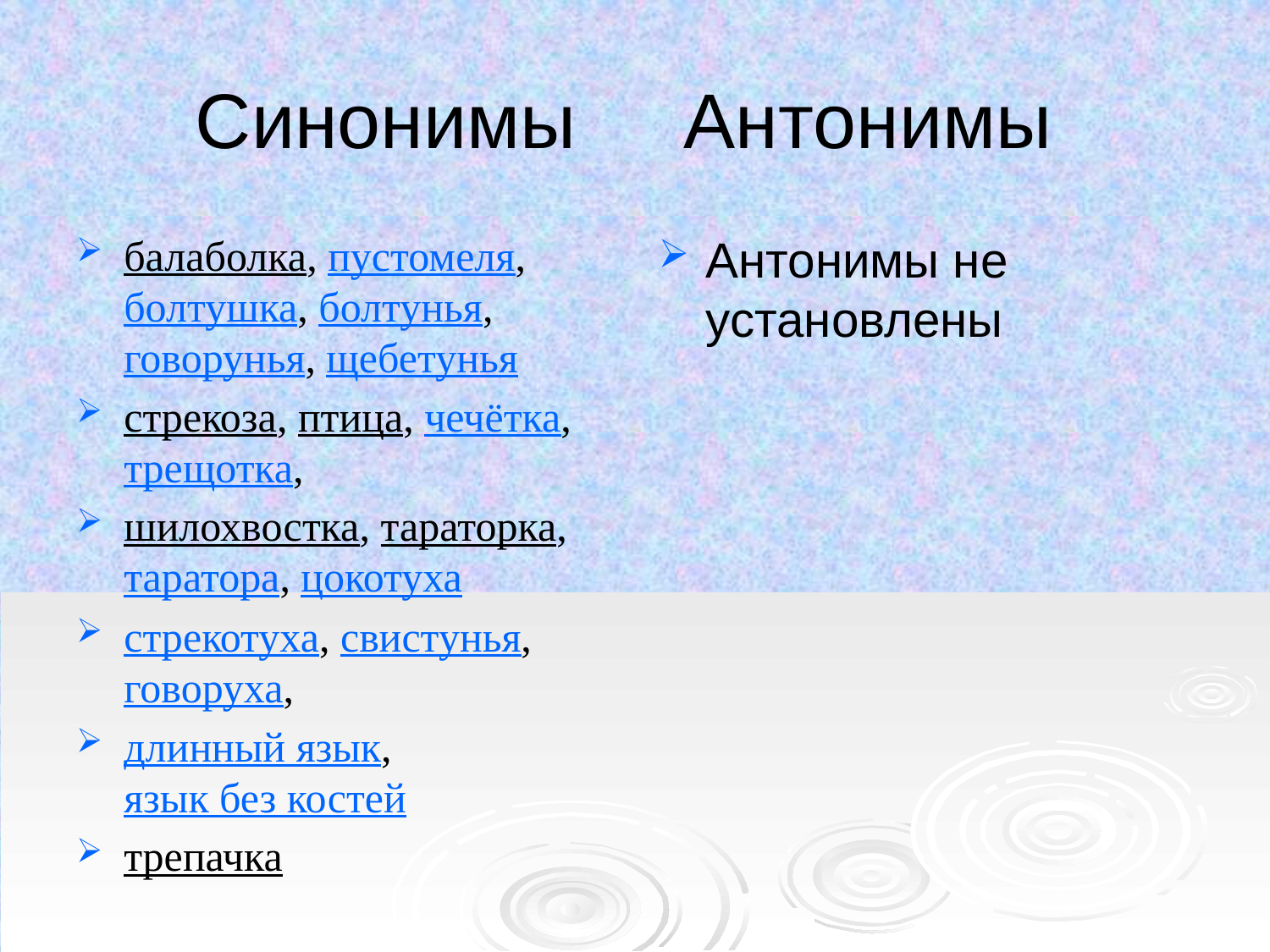

# Синонимы     Антонимы
балаболка, пустомеля, болтушка, болтунья, говорунья, щебетунья
стрекоза, птица, чечётка, трещотка,
шилохвостка, тараторка, таратора, цокотуха
стрекотуха, свистунья, говоруха,
длинный язык, язык без костей
трепачка

Антонимы не установлены